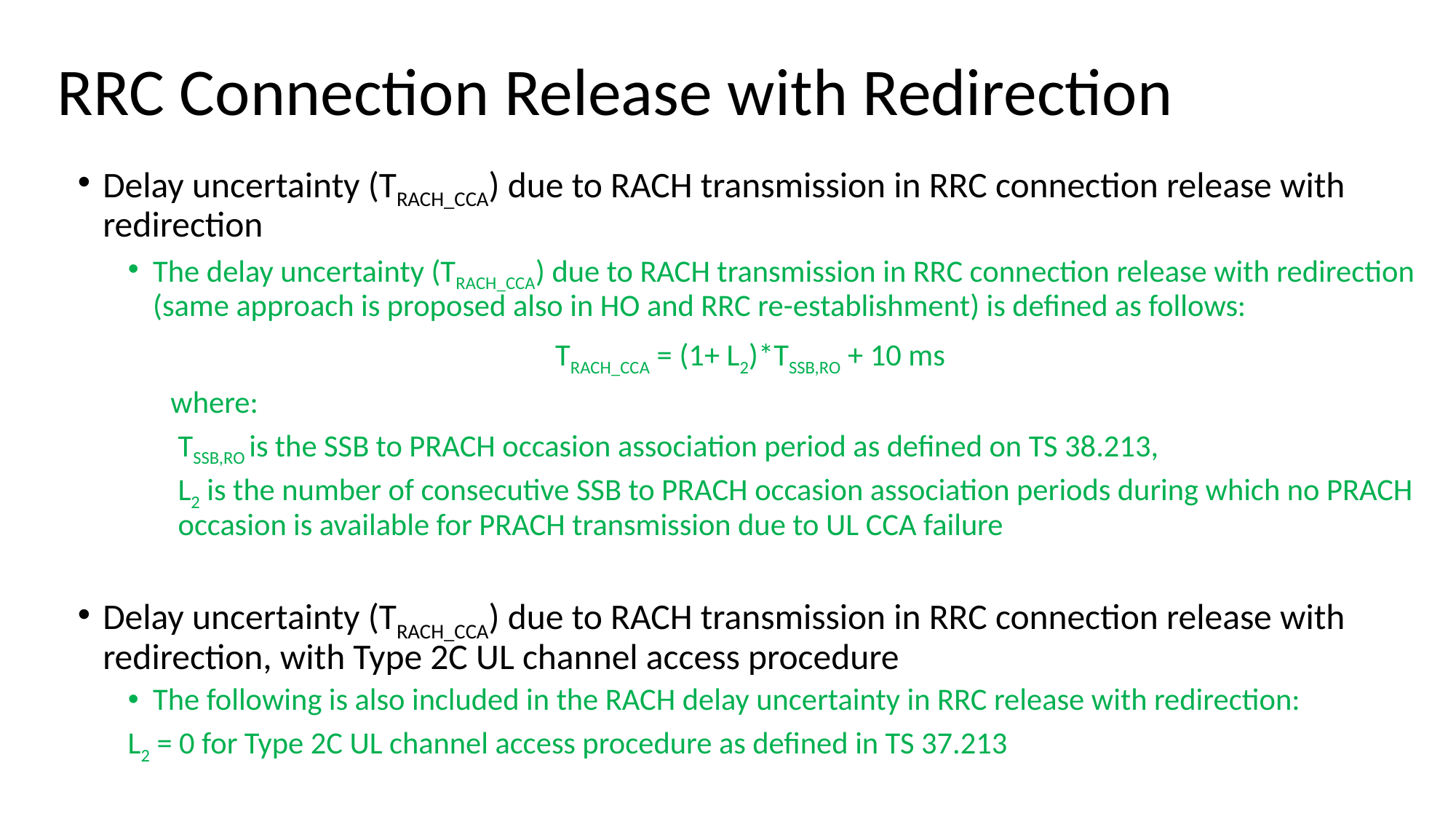

# RRC Connection Release with Redirection
Delay uncertainty (TRACH_CCA) due to RACH transmission in RRC connection release with redirection
The delay uncertainty (TRACH_CCA) due to RACH transmission in RRC connection release with redirection (same approach is proposed also in HO and RRC re-establishment) is defined as follows:
TRACH_CCA = (1+ L2)*TSSB,RO + 10 ms
	where:
TSSB,RO is the SSB to PRACH occasion association period as defined on TS 38.213,
L2 is the number of consecutive SSB to PRACH occasion association periods during which no PRACH occasion is available for PRACH transmission due to UL CCA failure

Delay uncertainty (TRACH_CCA) due to RACH transmission in RRC connection release with redirection, with Type 2C UL channel access procedure
The following is also included in the RACH delay uncertainty in RRC release with redirection:
		L2 = 0 for Type 2C UL channel access procedure as defined in TS 37.213